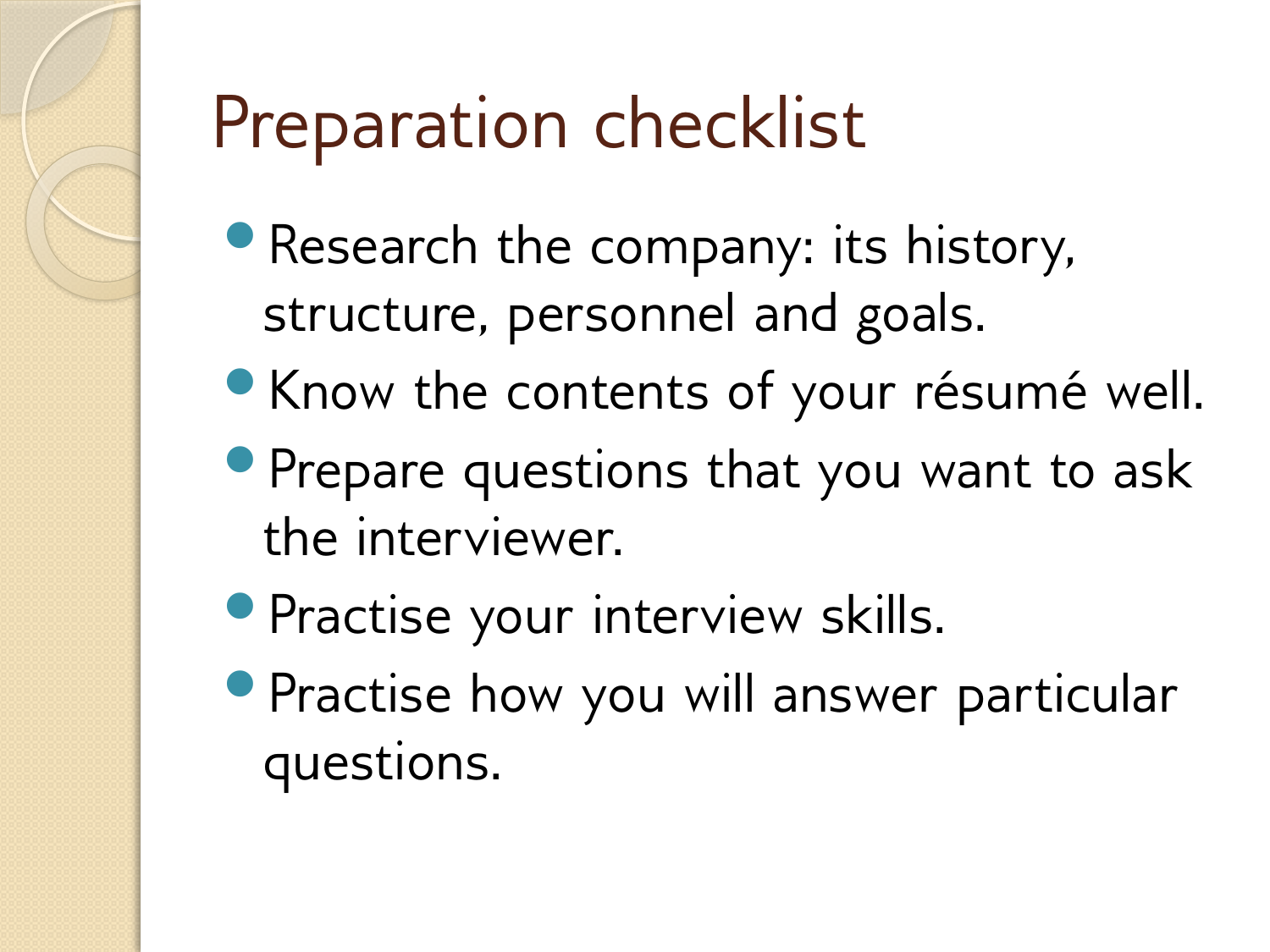

# Preparation checklist
Research the company: its history, structure, personnel and goals.
Know the contents of your résumé well.
Prepare questions that you want to ask the interviewer.
Practise your interview skills.
Practise how you will answer particular questions.